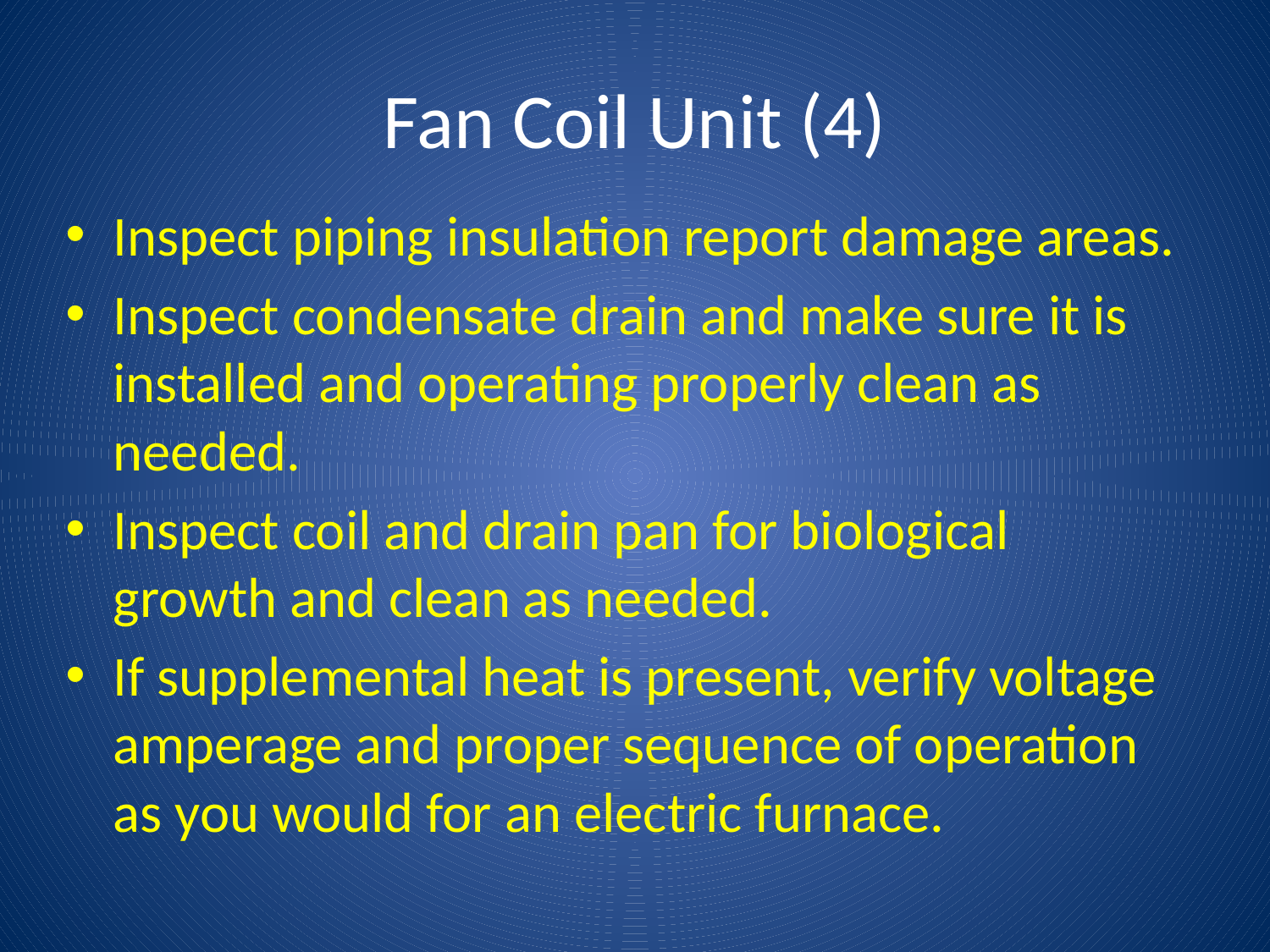

# Fan Coil Unit (4)
Inspect piping insulation report damage areas.
Inspect condensate drain and make sure it is installed and operating properly clean as needed.
Inspect coil and drain pan for biological growth and clean as needed.
If supplemental heat is present, verify voltage amperage and proper sequence of operation as you would for an electric furnace.